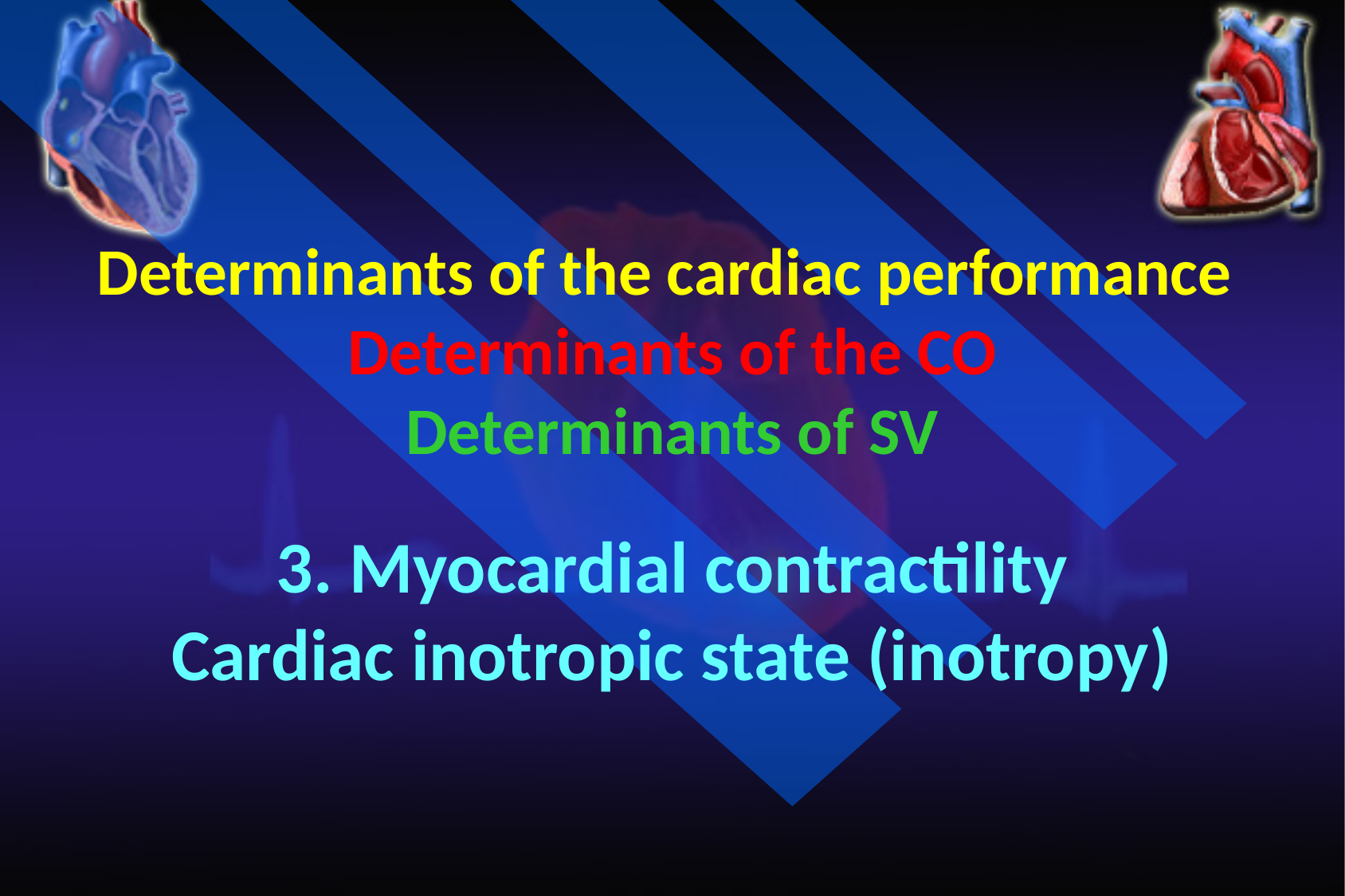

Determinants of the cardiac performance
Determinants of the CO
Determinants of SV
3. Myocardial contractility
Cardiac inotropic state (inotropy)